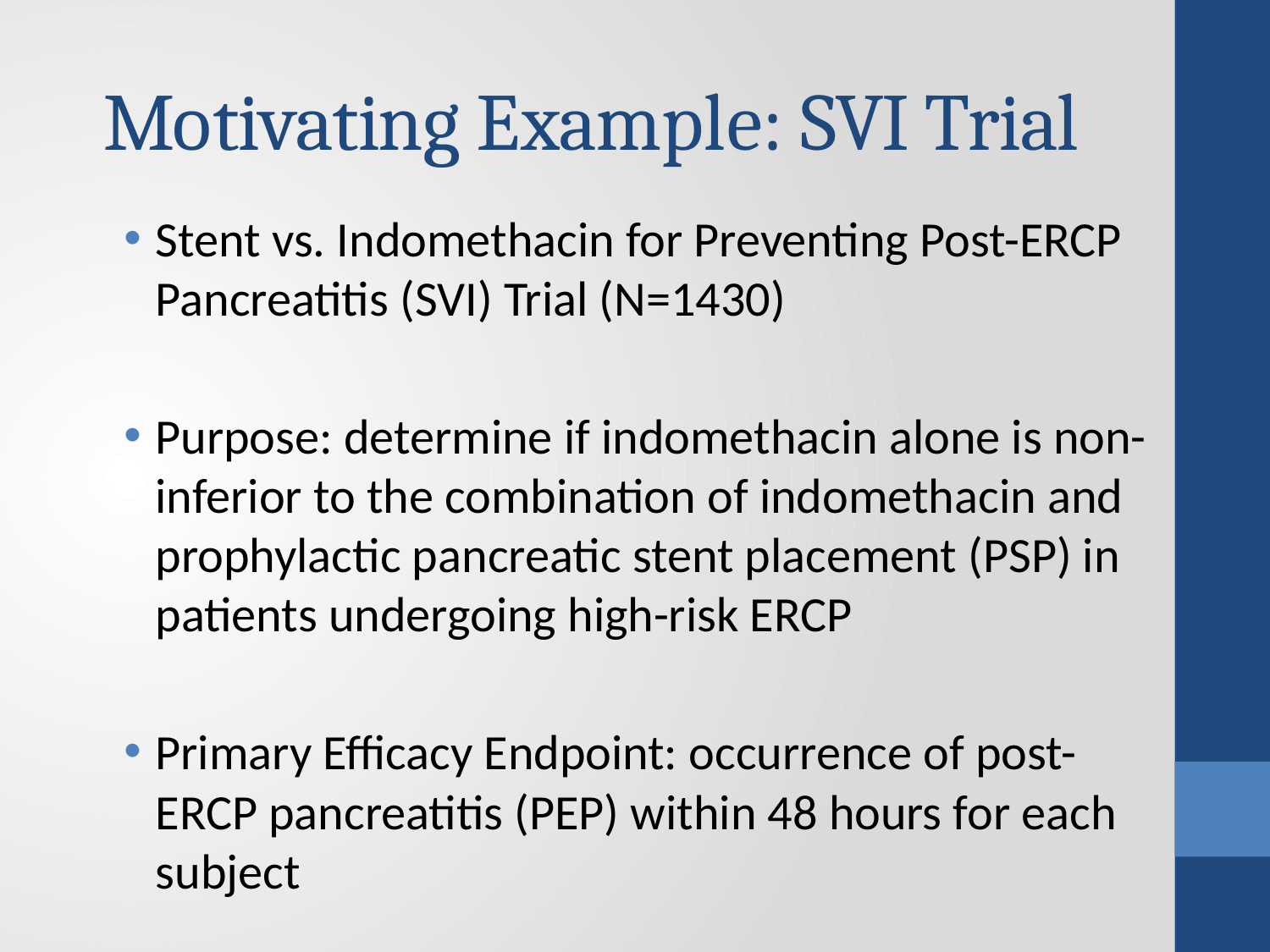

# Motivating Example: SVI Trial
Stent vs. Indomethacin for Preventing Post-ERCP Pancreatitis (SVI) Trial (N=1430)

Purpose: determine if indomethacin alone is non-inferior to the combination of indomethacin and prophylactic pancreatic stent placement (PSP) in patients undergoing high-risk ERCP

Primary Efficacy Endpoint: occurrence of post-ERCP pancreatitis (PEP) within 48 hours for each subject